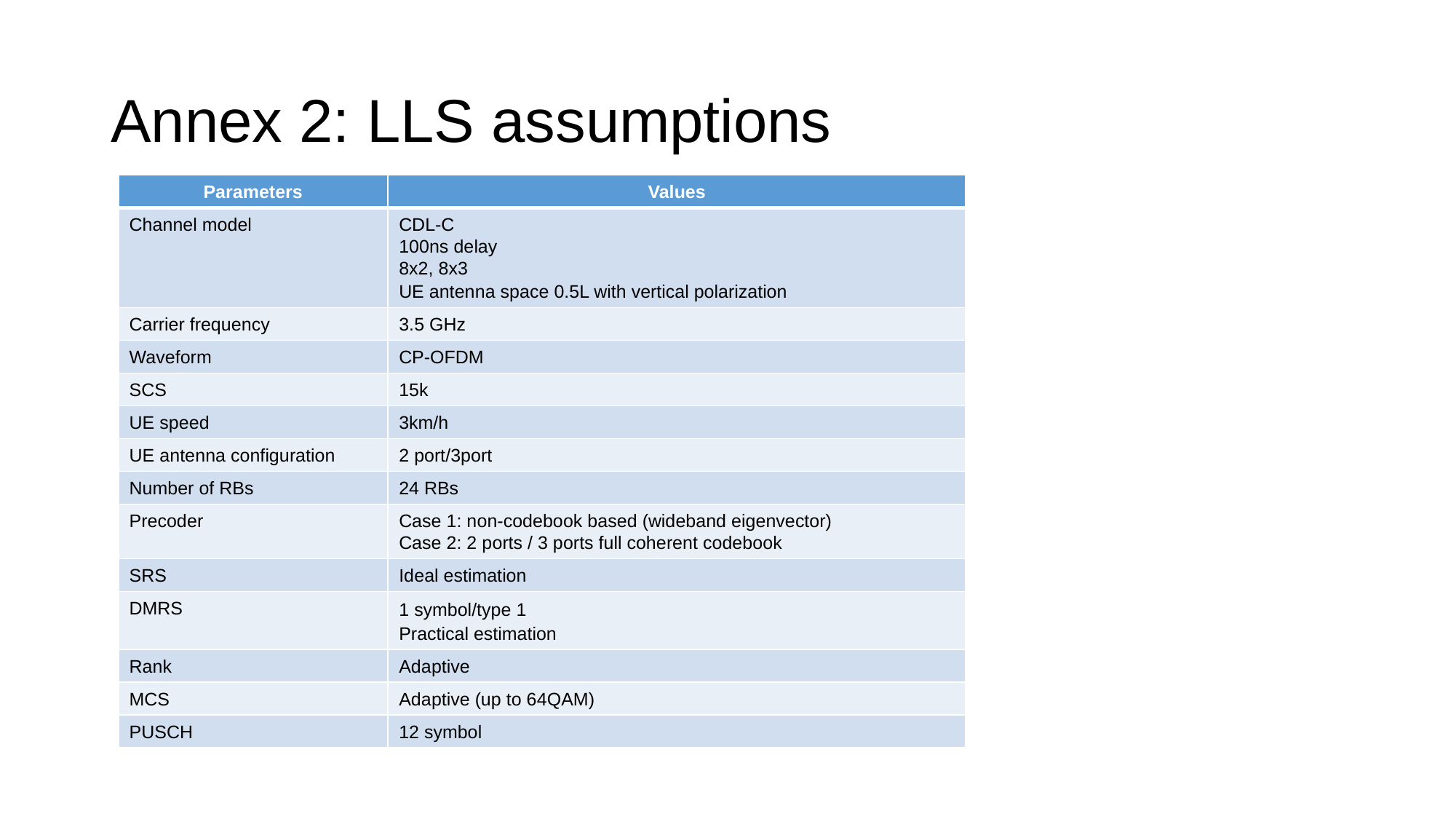

# Annex 2: LLS assumptions
| Parameters | Values |
| --- | --- |
| Channel model | CDL-C 100ns delay 8x2, 8x3 UE antenna space 0.5L with vertical polarization |
| Carrier frequency | 3.5 GHz |
| Waveform | CP-OFDM |
| SCS | 15k |
| UE speed | 3km/h |
| UE antenna configuration | 2 port/3port |
| Number of RBs | 24 RBs |
| Precoder | Case 1: non-codebook based (wideband eigenvector) Case 2: 2 ports / 3 ports full coherent codebook |
| SRS | Ideal estimation |
| DMRS | 1 symbol/type 1 Practical estimation |
| Rank | Adaptive |
| MCS | Adaptive (up to 64QAM) |
| PUSCH | 12 symbol |